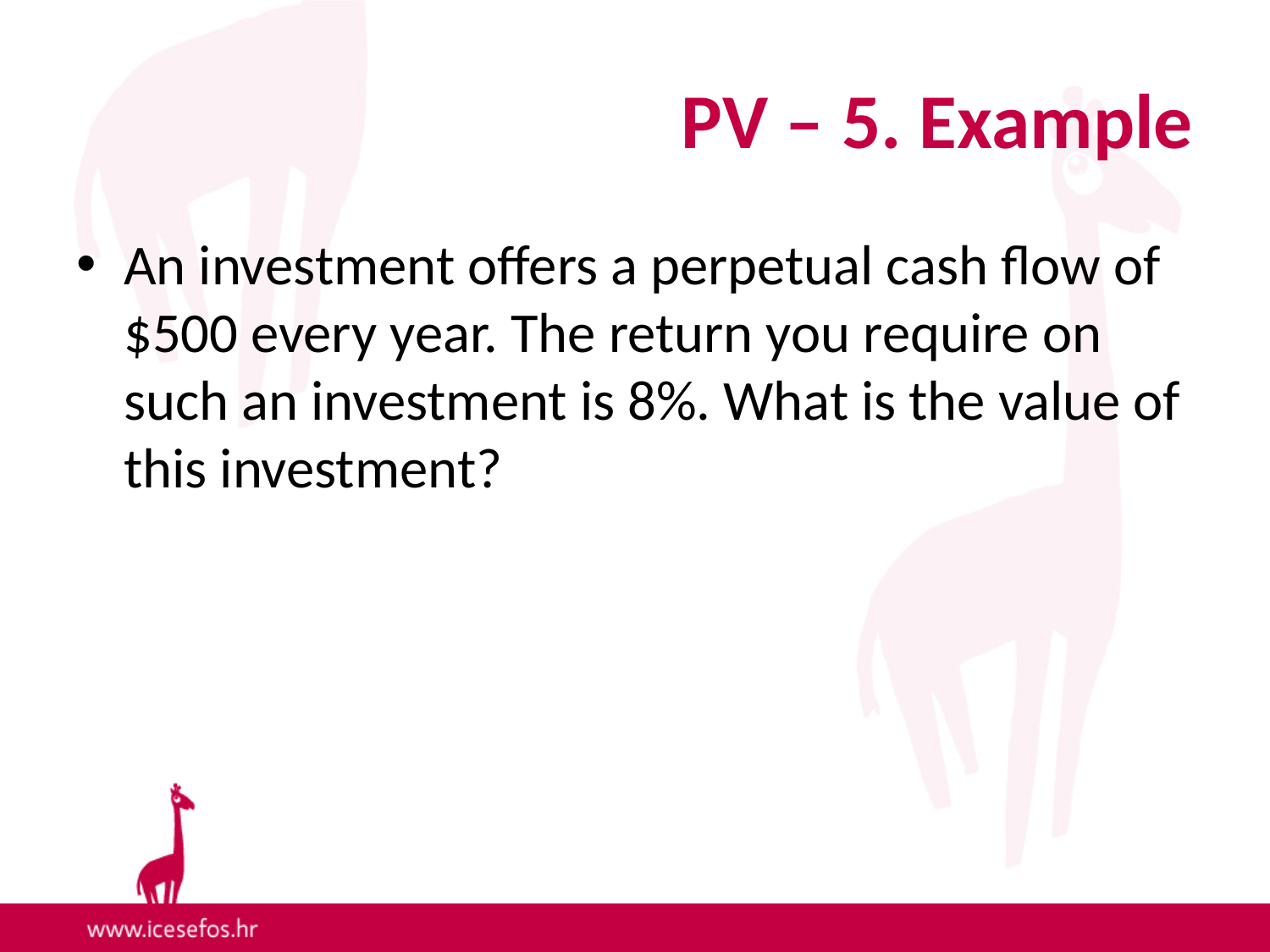

# PV – 5. Example
An investment offers a perpetual cash flow of $500 every year. The return you require on such an investment is 8%. What is the value of this investment?